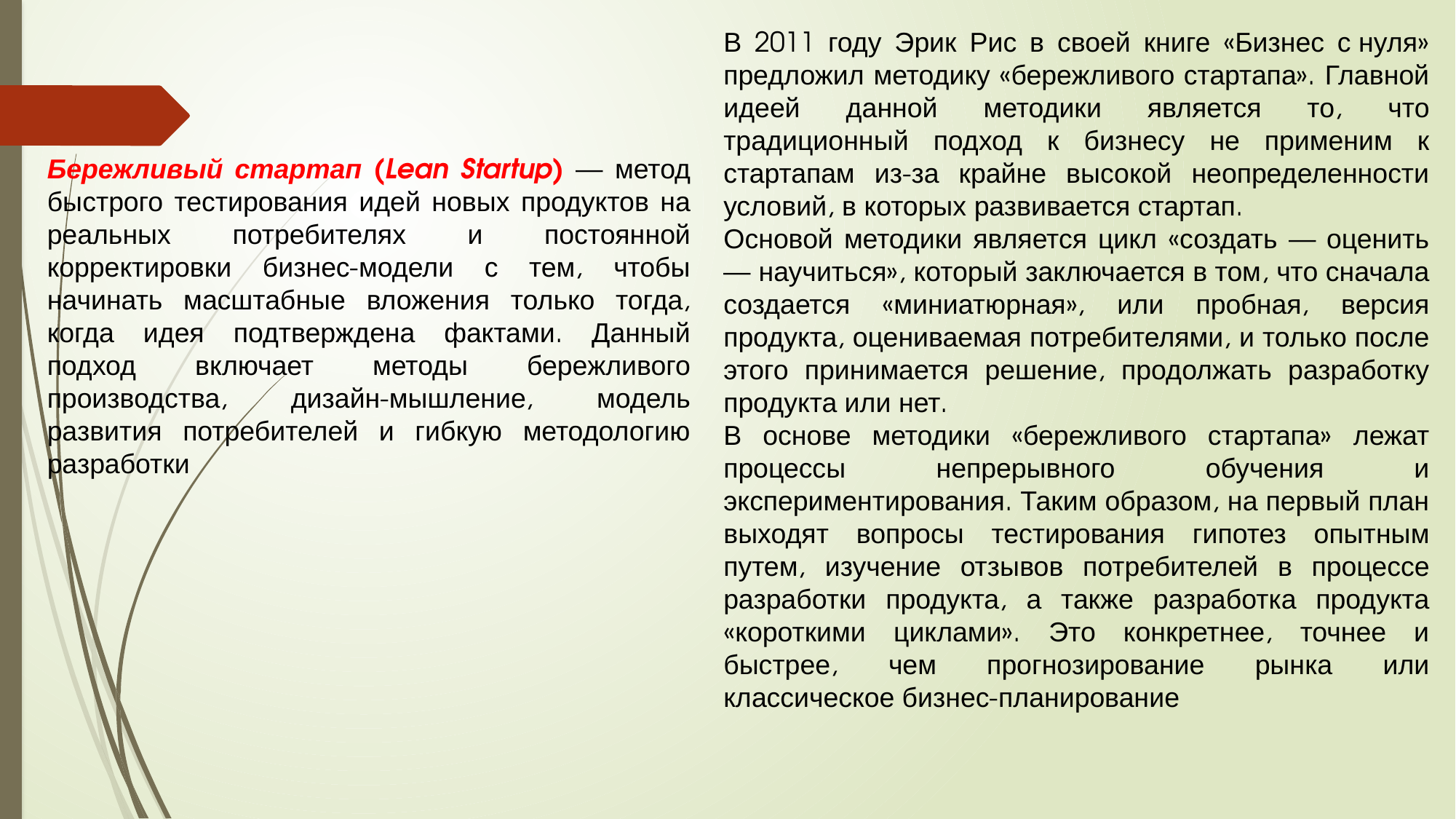

В 2011 году Эрик Рис в своей книге «Бизнес с нуля» предложил методику «бережливого стартапа». Главной идеей данной методики является то, что традиционный подход к бизнесу не применим к стартапам из-за крайне высокой неопределенности условий, в которых развивается стартап.
Основой методики является цикл «создать — оценить — научиться», который заключается в том, что сначала создается «миниатюрная», или пробная, версия продукта, оцениваемая потребителями, и только после этого принимается решение, продолжать разработку продукта или нет.
В основе методики «бережливого стартапа» лежат процессы непрерывного обучения и экспериментирования. Таким образом, на первый план выходят вопросы тестирования гипотез опытным путем, изучение отзывов потребителей в процессе разработки продукта, а также разработка продукта «короткими циклами». Это конкретнее, точнее и быстрее, чем прогнозирование рынка или классическое бизнес-планирование
Бережливый стартап (Lean Startup) — метод быстрого тестирования идей новых продуктов на реальных потребителях и постоянной корректировки бизнес-модели с тем, чтобы начинать масштабные вложения только тогда, когда идея подтверждена фактами. Данный подход включает методы бережливого производства, дизайн-мышление, модель развития потребителей и гибкую методологию разработки